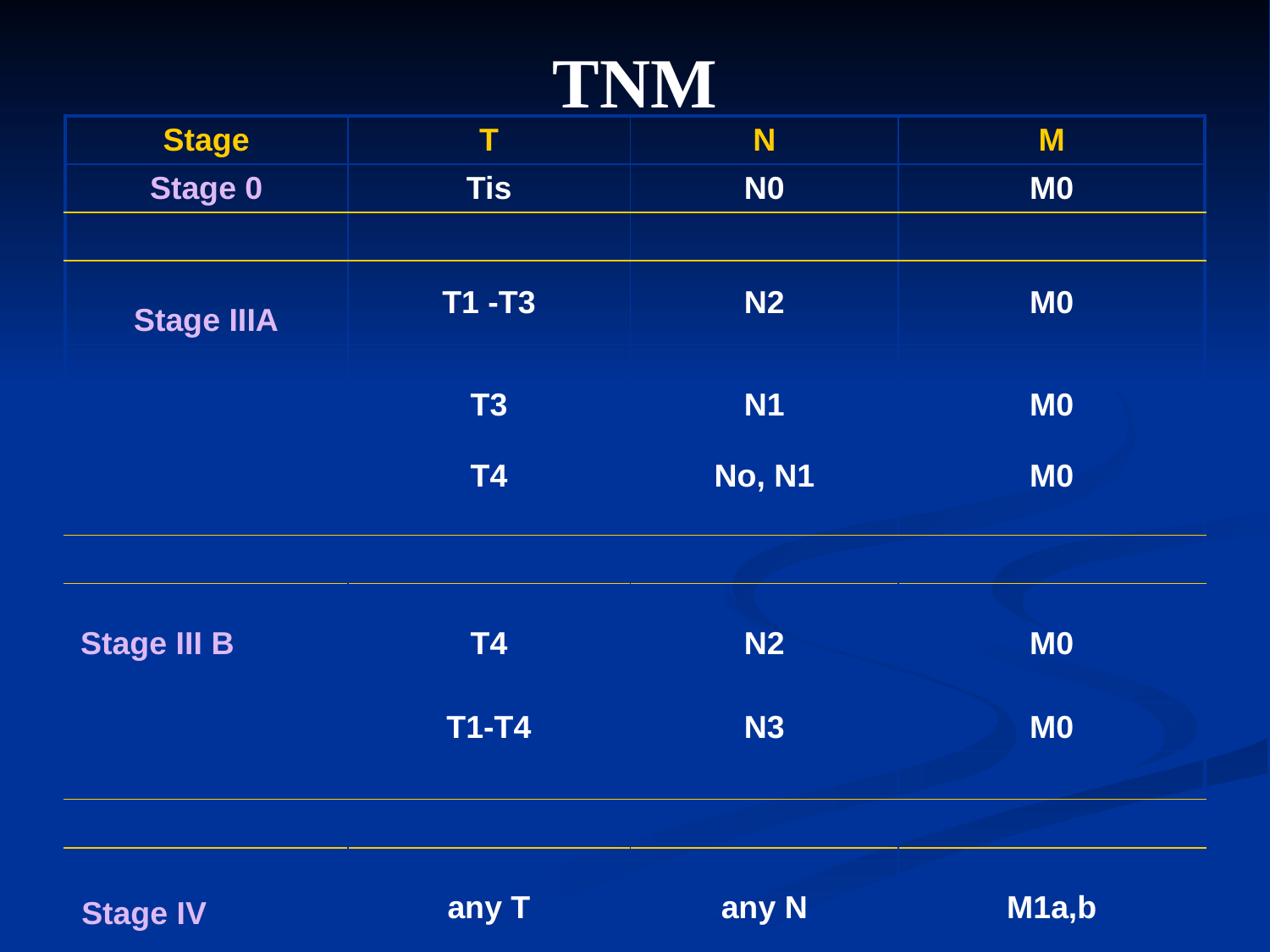

TNM
| Stage | T | N | M |
| --- | --- | --- | --- |
| Stage 0 | Tis | N0 | M0 |
|  |  |  |  |
| Stage IIIA | T1 -T3 | N2 | M0 |
|  | T3 T4 | N1 No, N1 | M0 M0 |
|  |  |  |  |
| Stage III B | T4 | N2 | M0 |
|  | T1-T4 | N3 | M0 |
|  |  |  |  |
|  |  |  |  |
| Stage IV | any T | any N | M1a,b |
|  |  |  |  |